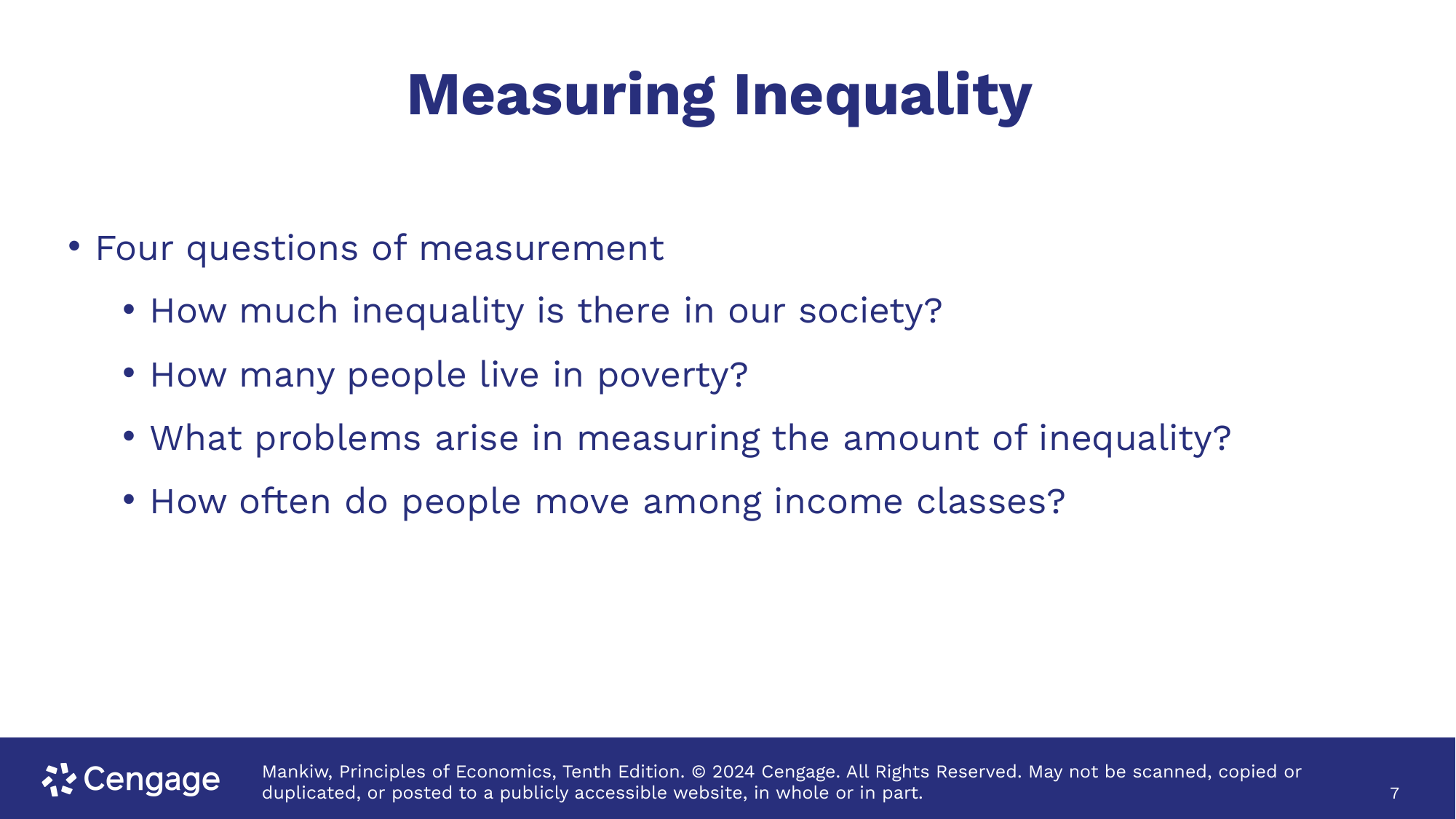

# Measuring Inequality
Four questions of measurement
How much inequality is there in our society?
How many people live in poverty?
What problems arise in measuring the amount of inequality?
How often do people move among income classes?